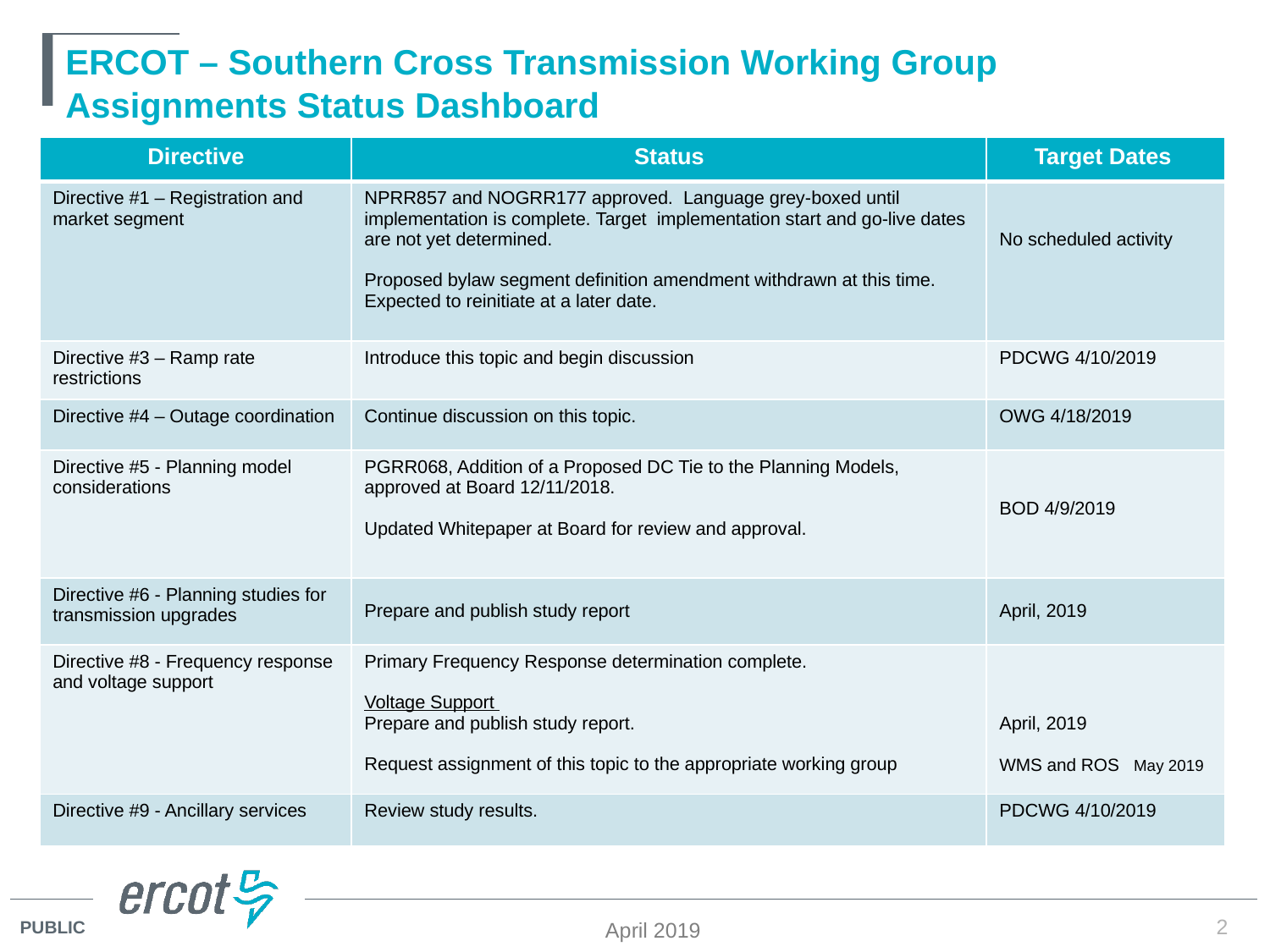

# ERCOT – Southern Cross Transmission Working Group Assignments Status Dashboard
| Directive | Status | Target Dates |
| --- | --- | --- |
| Directive #1 – Registration and market segment | NPRR857 and NOGRR177 approved. Language grey-boxed until implementation is complete. Target implementation start and go-live dates are not yet determined. Proposed bylaw segment definition amendment withdrawn at this time. Expected to reinitiate at a later date. | No scheduled activity |
| Directive #3 – Ramp rate restrictions | Introduce this topic and begin discussion | PDCWG 4/10/2019 |
| Directive #4 – Outage coordination | Continue discussion on this topic. | OWG 4/18/2019 |
| Directive #5 - Planning model considerations | PGRR068, Addition of a Proposed DC Tie to the Planning Models, approved at Board 12/11/2018. Updated Whitepaper at Board for review and approval. | BOD 4/9/2019 |
| Directive #6 - Planning studies for transmission upgrades | Prepare and publish study report | April, 2019 |
| Directive #8 - Frequency response and voltage support | Primary Frequency Response determination complete. Voltage Support Prepare and publish study report. Request assignment of this topic to the appropriate working group | April, 2019 WMS and ROS May 2019 |
| Directive #9 - Ancillary services | Review study results. | PDCWG 4/10/2019 |
April 2019
2